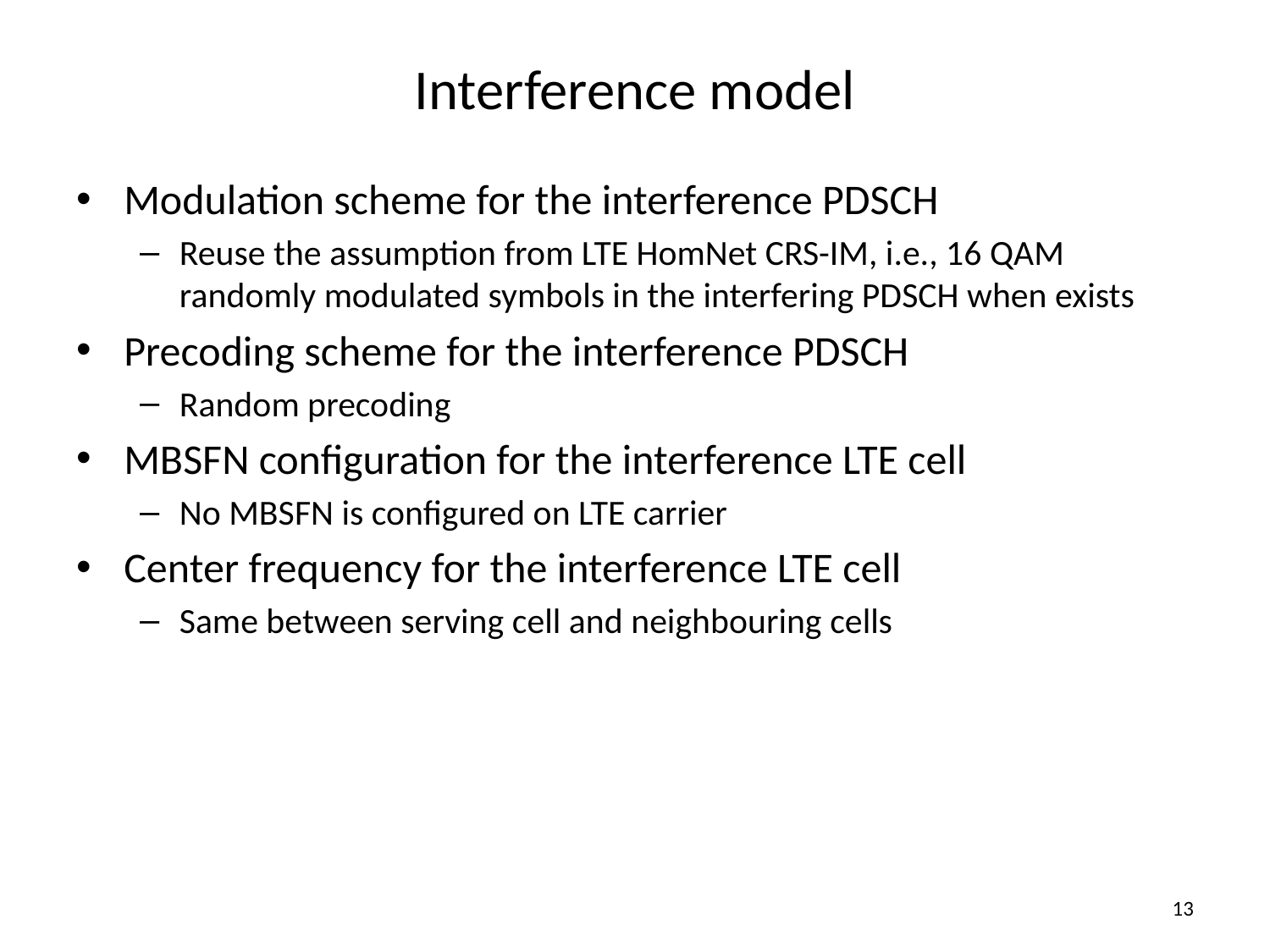

# Interference model
Modulation scheme for the interference PDSCH
Reuse the assumption from LTE HomNet CRS-IM, i.e., 16 QAM randomly modulated symbols in the interfering PDSCH when exists
Precoding scheme for the interference PDSCH
Random precoding
MBSFN configuration for the interference LTE cell
No MBSFN is configured on LTE carrier
Center frequency for the interference LTE cell
Same between serving cell and neighbouring cells

13